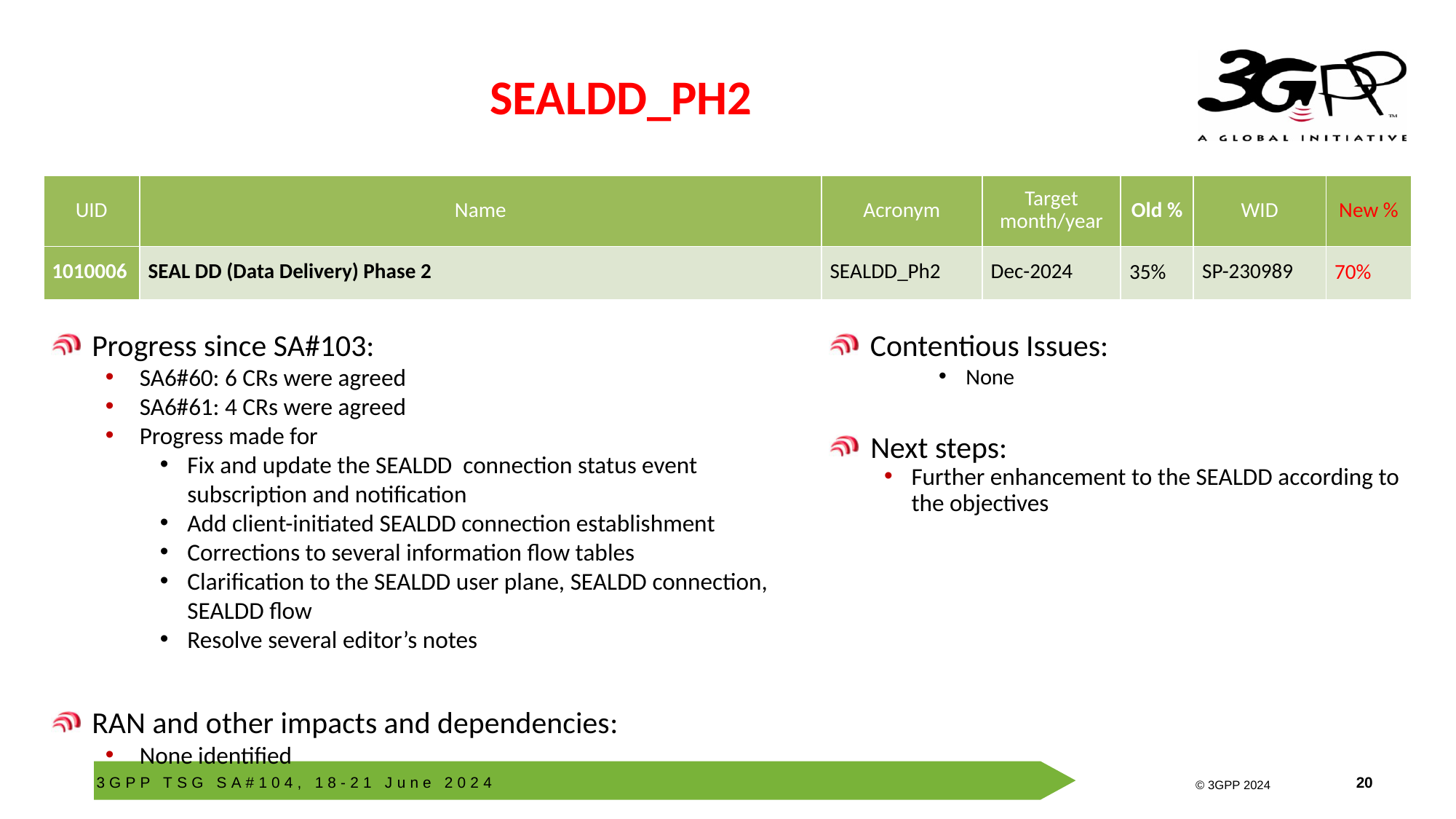

# SEALDD_PH2
| UID | Name | Acronym | Target month/year | Old % | WID | New % |
| --- | --- | --- | --- | --- | --- | --- |
| 1010006 | SEAL DD (Data Delivery) Phase 2 | SEALDD\_Ph2 | Dec-2024 | 35% | SP-230989 | 70% |
Progress since SA#103:
SA6#60: 6 CRs were agreed
SA6#61: 4 CRs were agreed
Progress made for
Fix and update the SEALDD  connection status event subscription and notification
Add client-initiated SEALDD connection establishment
Corrections to several information flow tables
Clarification to the SEALDD user plane, SEALDD connection, SEALDD flow
Resolve several editor’s notes

RAN and other impacts and dependencies:
None identified
Contentious Issues:
None

Next steps:
Further enhancement to the SEALDD according to the objectives